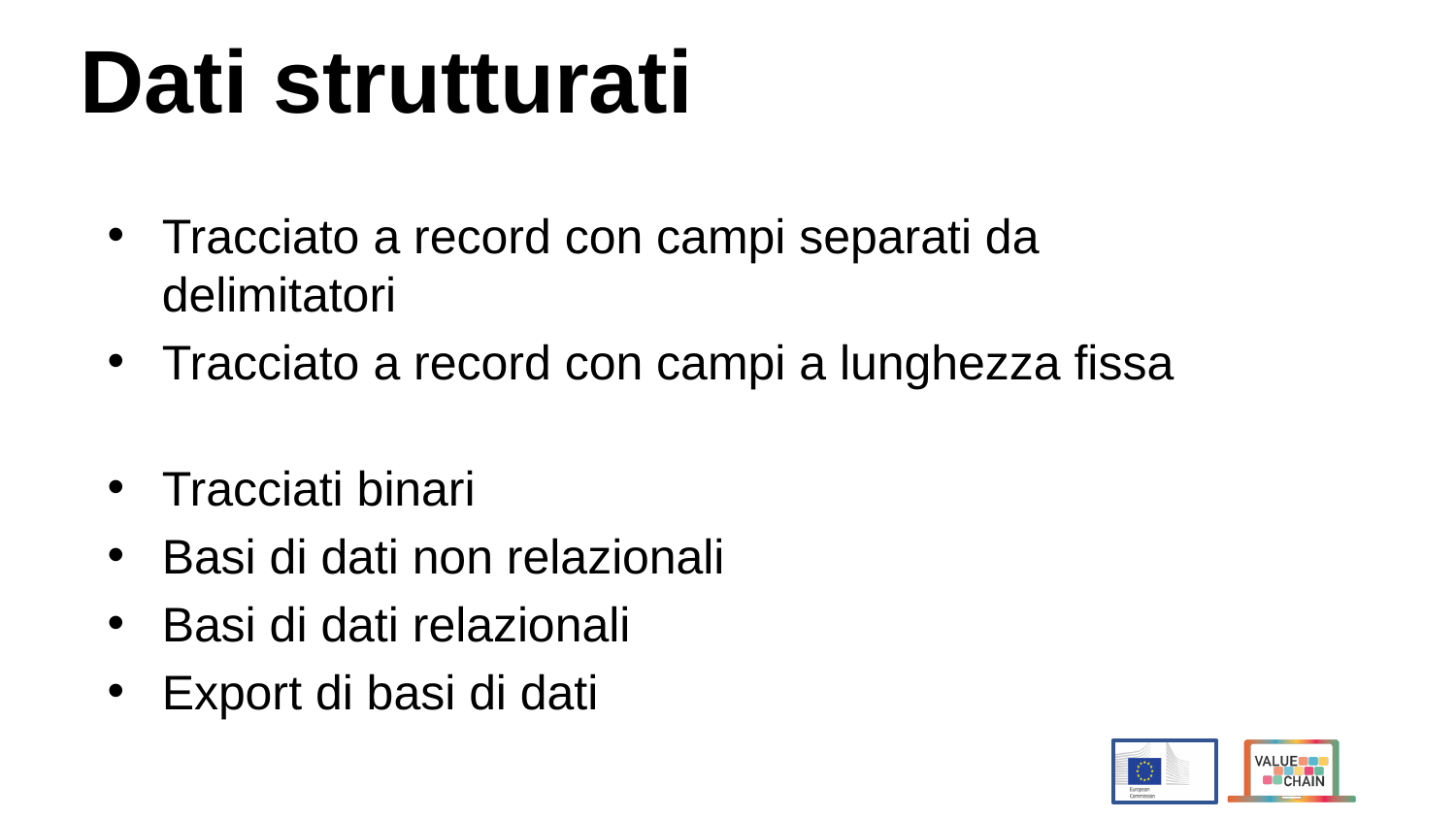

Dati strutturati
Tracciato a record con campi separati da delimitatori
Tracciato a record con campi a lunghezza fissa
Tracciati binari
Basi di dati non relazionali
Basi di dati relazionali
Export di basi di dati